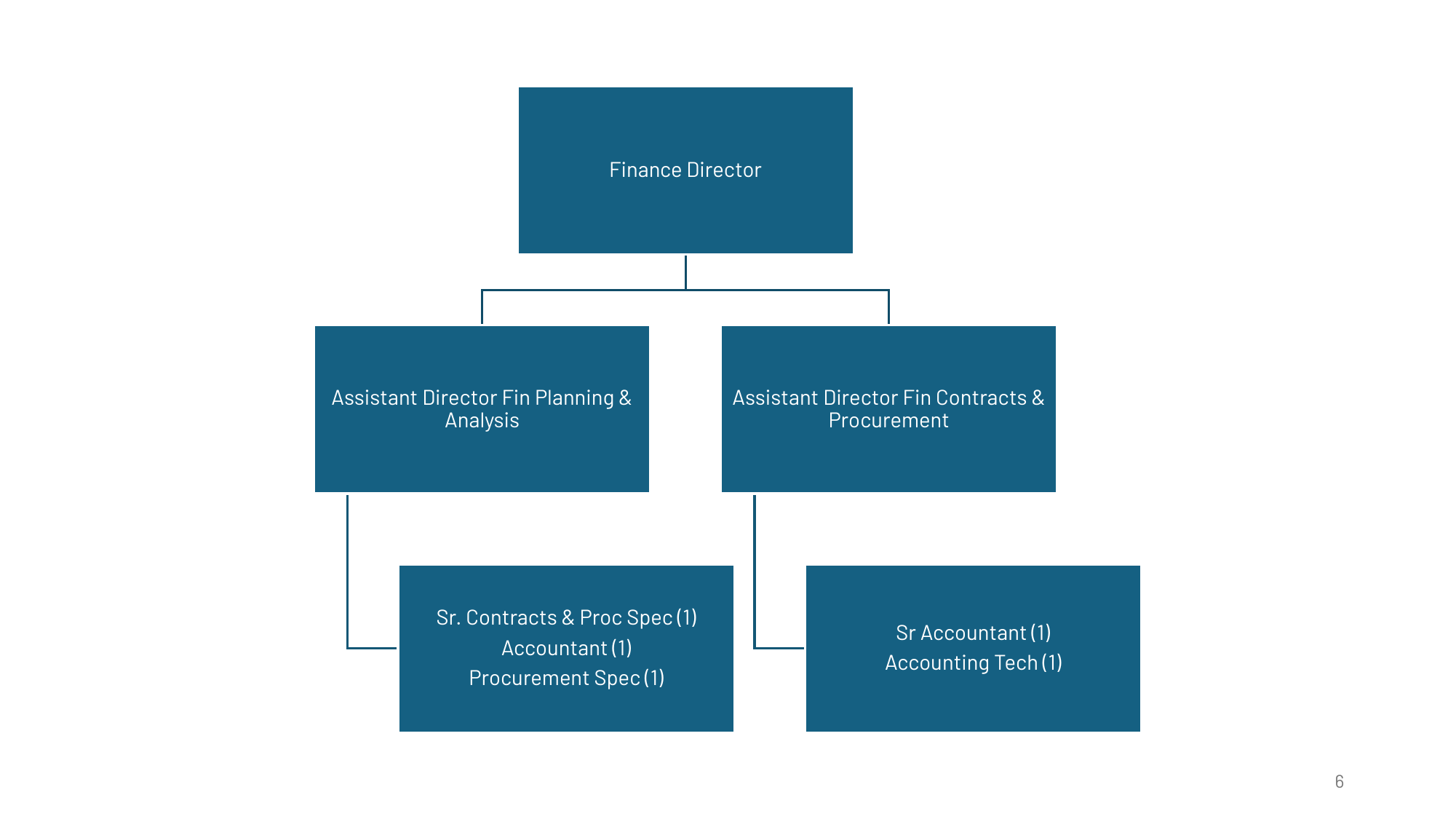

Finance Director
Assistant Director Fin Planning & Analysis
Sr. Contracts & Proc Spec (1)
Accountant (1)
Procurement Spec (1)
Assistant Director Fin Contracts & Procurement
Sr Accountant (1)
Accounting Tech (1)
6